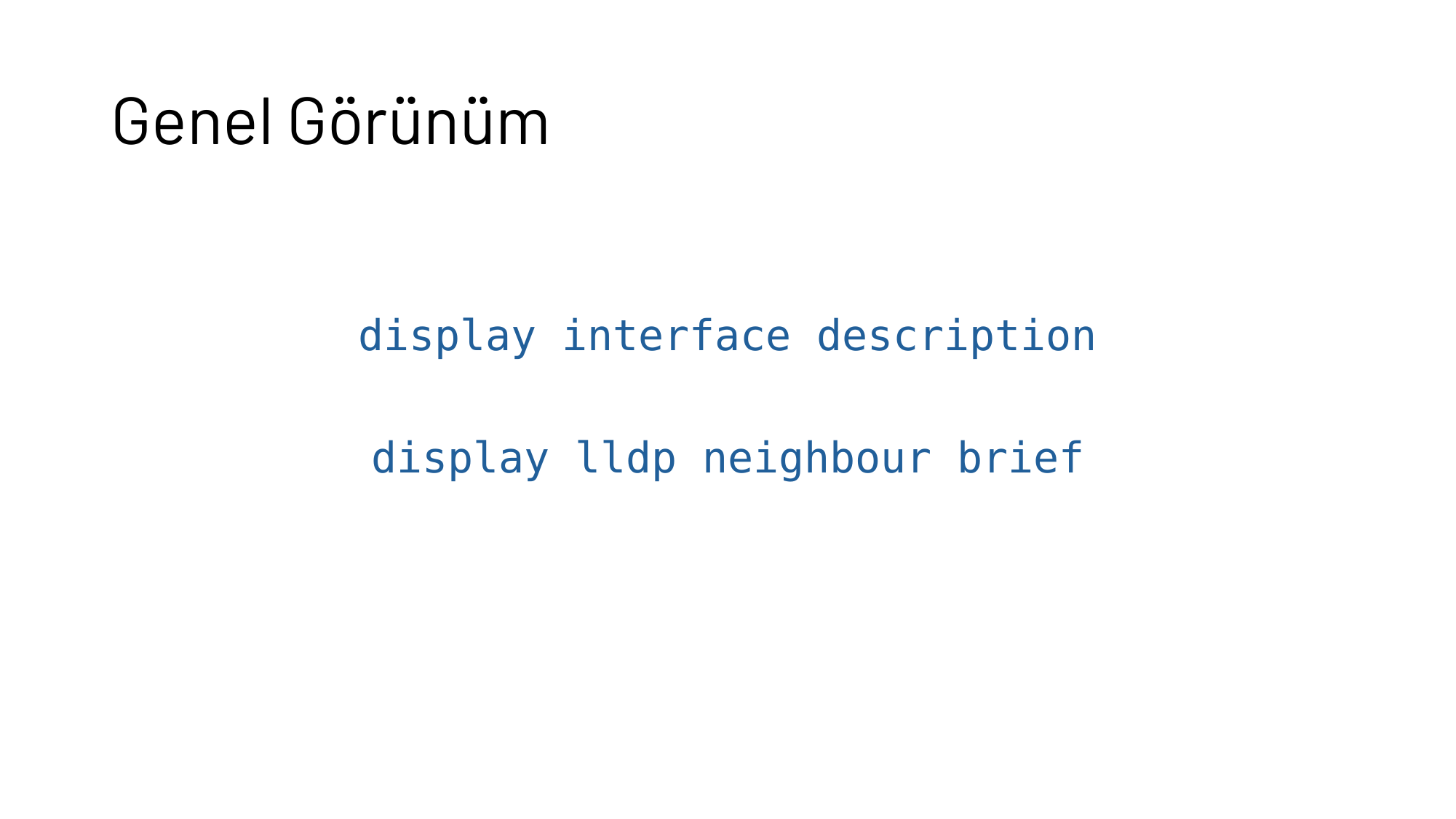

# Genel Görünüm
display interface description

display lldp neighbour brief